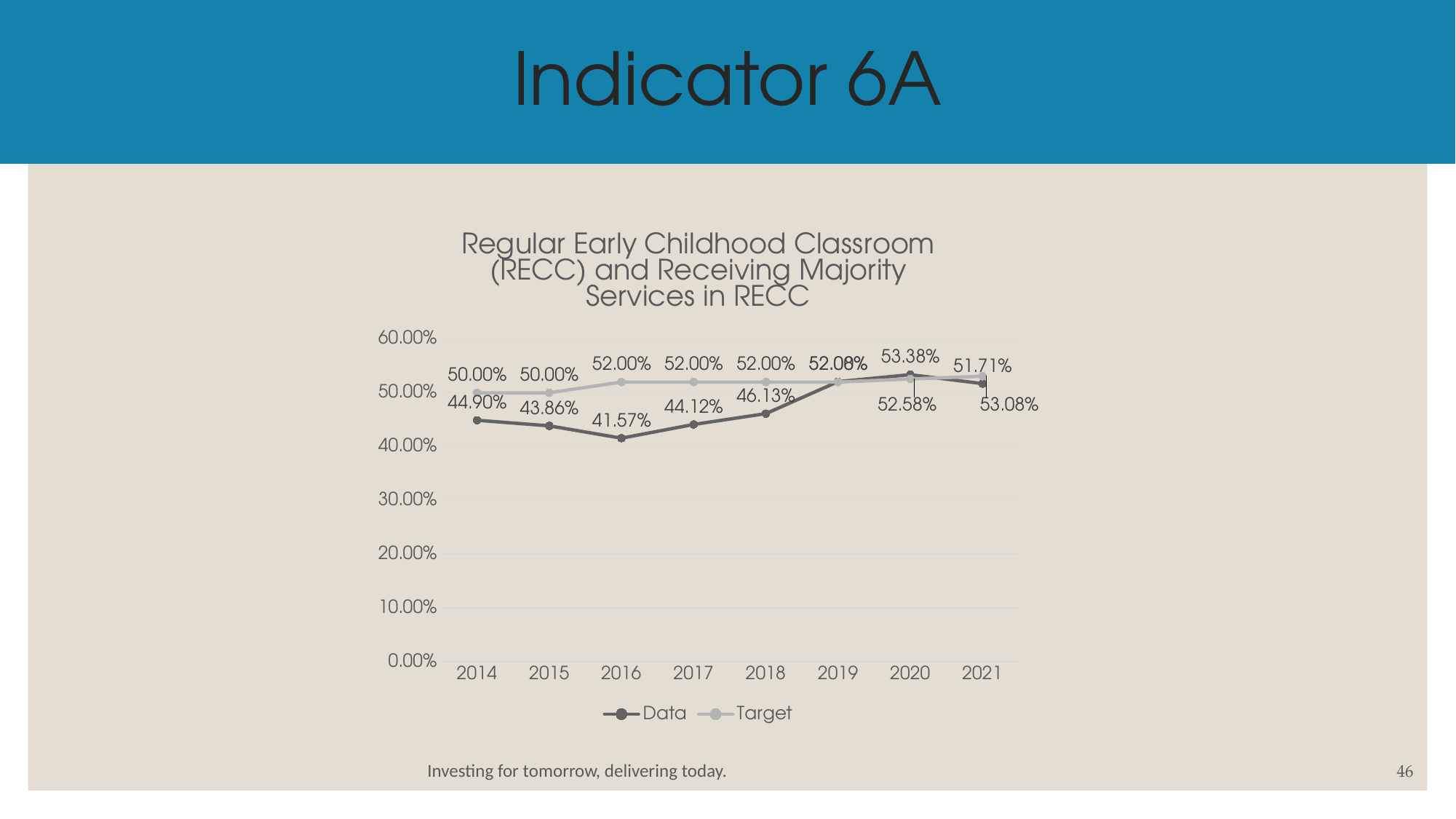

# Indicator 6A

### Chart: Regular Early Childhood Classroom (RECC) and Receiving Majority Services in RECC

| Category | Data | Target |
|---|---|---|
| 2014 | 0.449 | 0.5 |
| 2015 | 0.4386 | 0.5 |
| 2016 | 0.4157 | 0.52 |
| 2017 | 0.4412 | 0.52 |
| 2018 | 0.4613 | 0.52 |
| 2019 | 0.5208 | 0.52 |
| 2020 | 0.5338 | 0.5258 |
| 2021 | 0.5171 | 0.5308 |
Investing for tomorrow, delivering today.
46